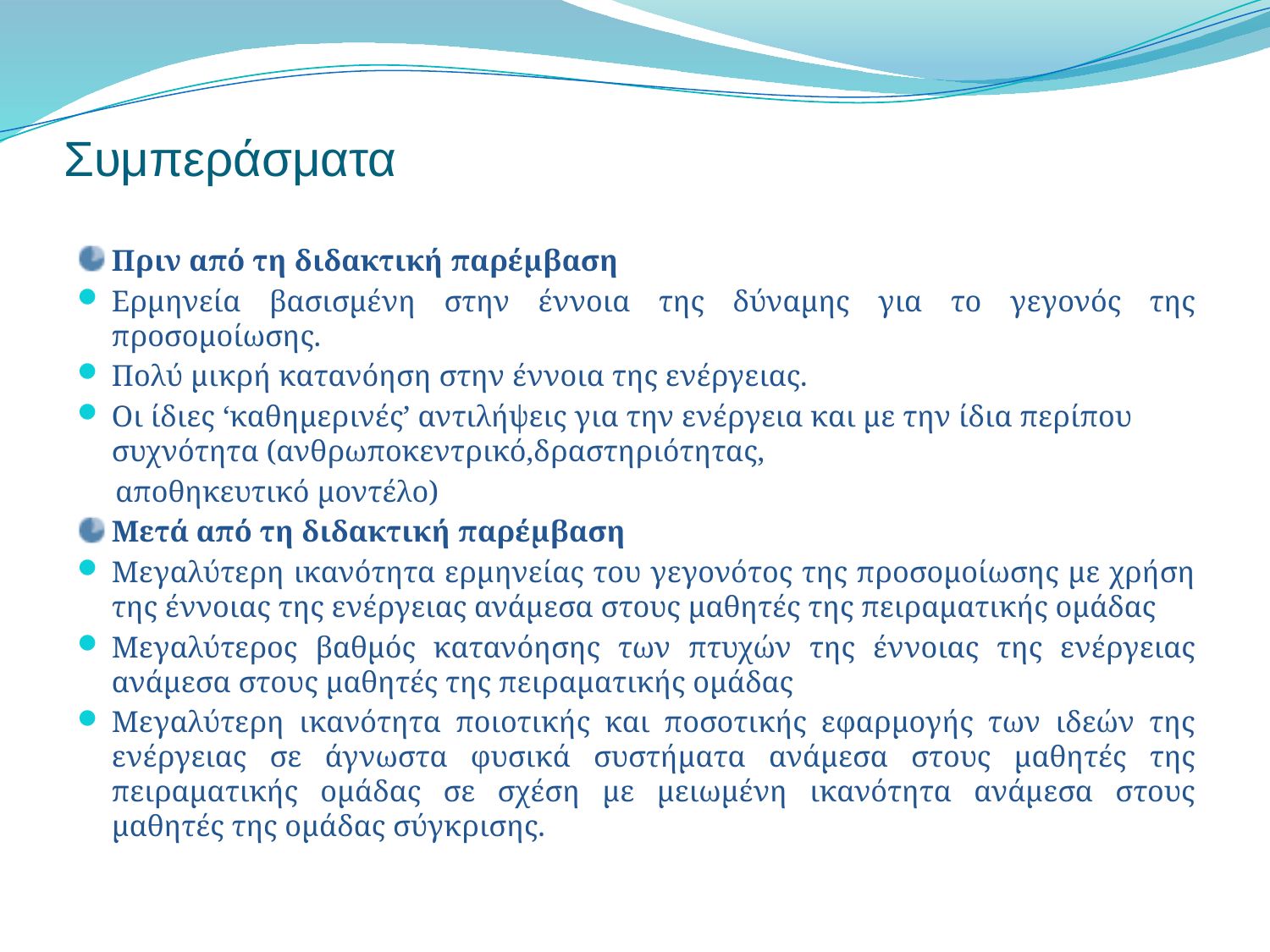

# Συμπεράσματα
Πριν από τη διδακτική παρέμβαση
Ερμηνεία βασισμένη στην έννοια της δύναμης για το γεγονός της προσομοίωσης.
Πολύ μικρή κατανόηση στην έννοια της ενέργειας.
Οι ίδιες ‘καθημερινές’ αντιλήψεις για την ενέργεια και με την ίδια περίπου συχνότητα (ανθρωποκεντρικό,δραστηριότητας,
     αποθηκευτικό μοντέλο)
Μετά από τη διδακτική παρέμβαση
Μεγαλύτερη ικανότητα ερμηνείας του γεγονότος της προσομοίωσης με χρήση της έννοιας της ενέργειας ανάμεσα στους μαθητές της πειραματικής ομάδας
Μεγαλύτερος βαθμός κατανόησης των πτυχών της έννοιας της ενέργειας ανάμεσα στους μαθητές της πειραματικής ομάδας
Μεγαλύτερη ικανότητα ποιοτικής και ποσοτικής εφαρμογής των ιδεών της ενέργειας σε άγνωστα φυσικά συστήματα ανάμεσα στους μαθητές της πειραματικής ομάδας σε σχέση με μειωμένη ικανότητα ανάμεσα στους μαθητές της ομάδας σύγκρισης.